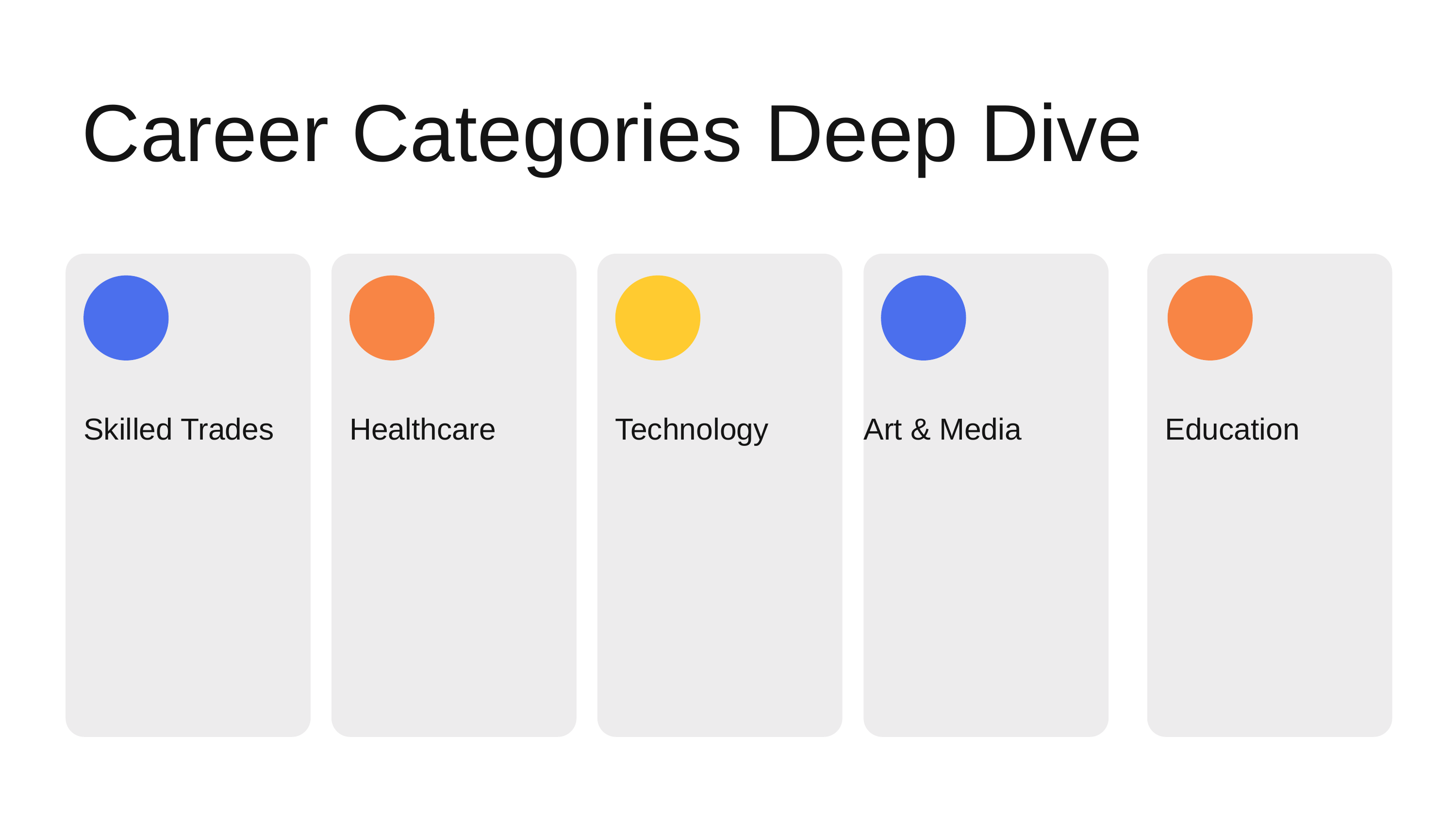

Career Categories Deep Dive

Skilled Trades
Healthcare
Technology
Art & Media
Education